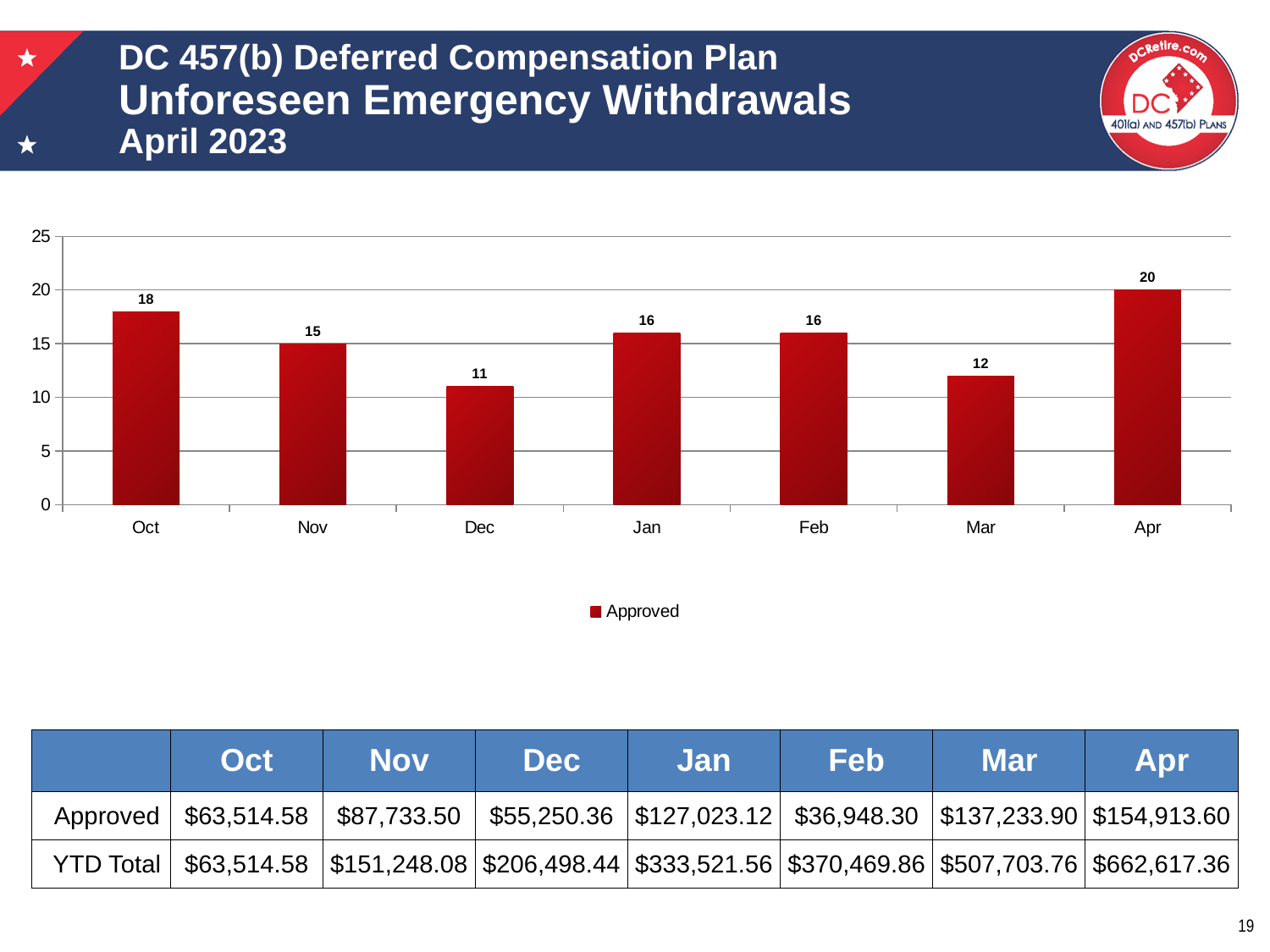

# DC 457(b) Deferred Compensation Plan Unforeseen Emergency Withdrawals April 2023

### Chart

| Category | Approved |
|---|---|
| Oct | 18.0 |
| Nov | 15.0 |
| Dec | 11.0 |
| Jan | 16.0 |
| Feb | 16.0 |
| Mar | 12.0 |
| Apr | 20.0 |
|  | Oct | Nov | Dec | Jan | Feb | Mar | Apr |
| --- | --- | --- | --- | --- | --- | --- | --- |
| Approved | $63,514.58 | $87,733.50 | $55,250.36 | $127,023.12 | $36,948.30 | $137,233.90 | $154,913.60 |
| YTD Total | $63,514.58 | $151,248.08 | $206,498.44 | $333,521.56 | $370,469.86 | $507,703.76 | $662,617.36 |